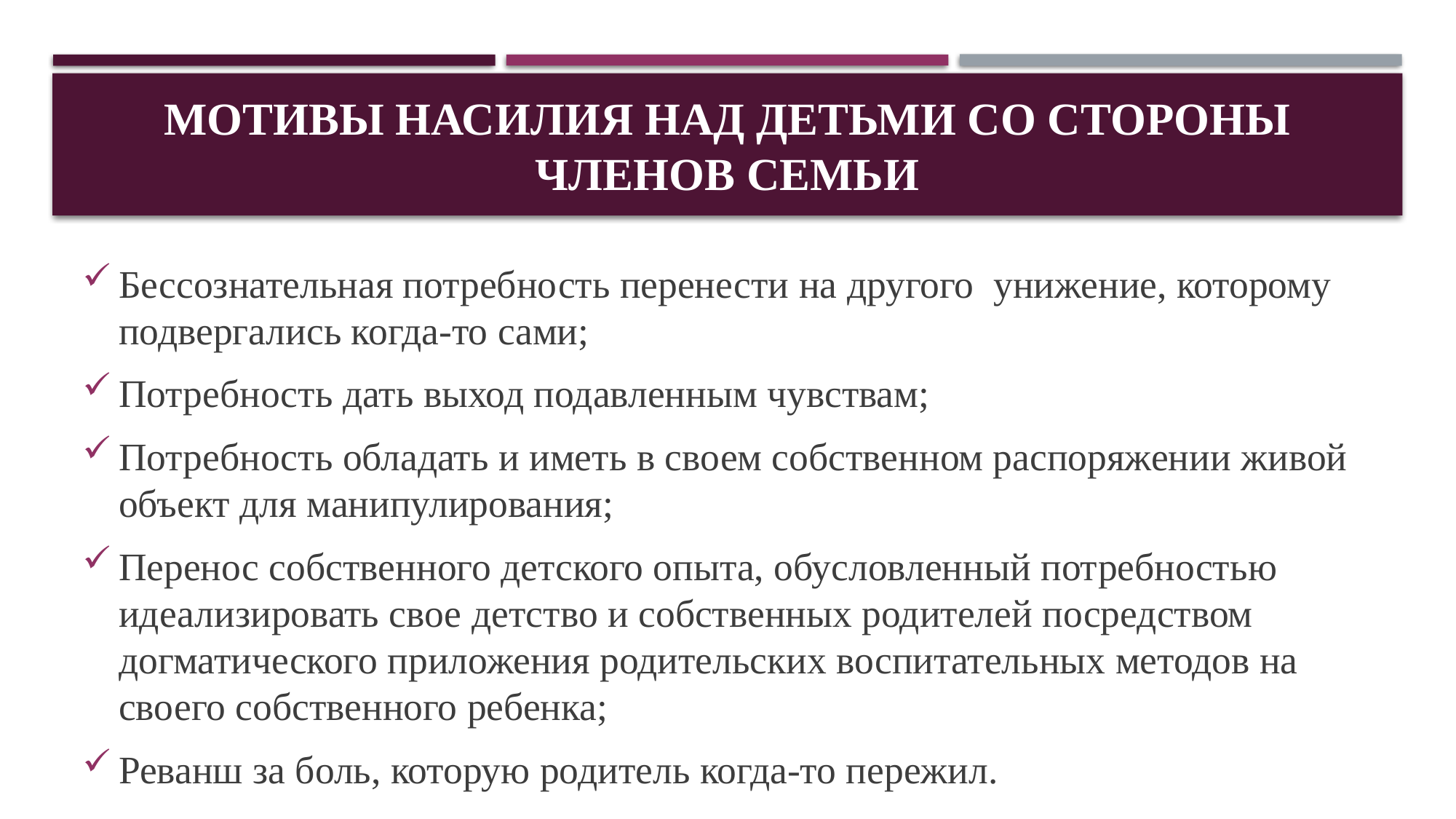

# МОТИВЫ НАСИЛИЯ НАД ДЕТЬМИ СО СТОРОНЫ ЧЛЕНОВ СЕМЬИ
Бессознательная потребность перенести на другого  унижение, которому подвергались когда-то сами;
Потребность дать выход подавленным чувствам;
Потребность обладать и иметь в своем собственном распоряжении живой объект для манипулирования;
Перенос собственного детского опыта, обусловленный потребностью идеализировать свое детство и собственных родителей посредством догматического приложения родительских воспитательных методов на своего собственного ребенка;
Реванш за боль, которую родитель когда-то пережил.